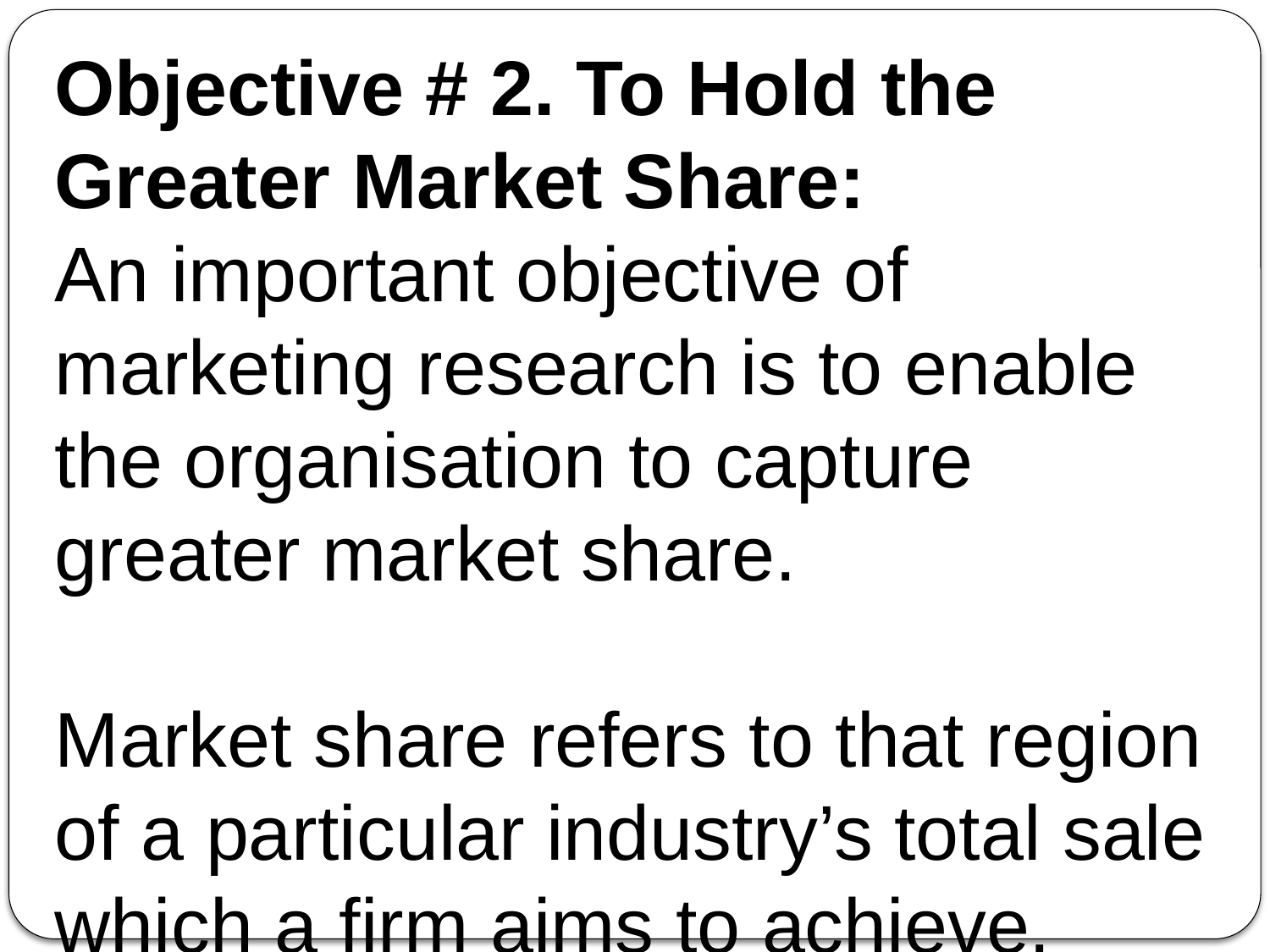

Objective # 2. To Hold the Greater Market Share:
An important objective of marketing research is to enable the organisation to capture greater market share.

Market share refers to that region of a particular industry’s total sale which a firm aims to achieve.